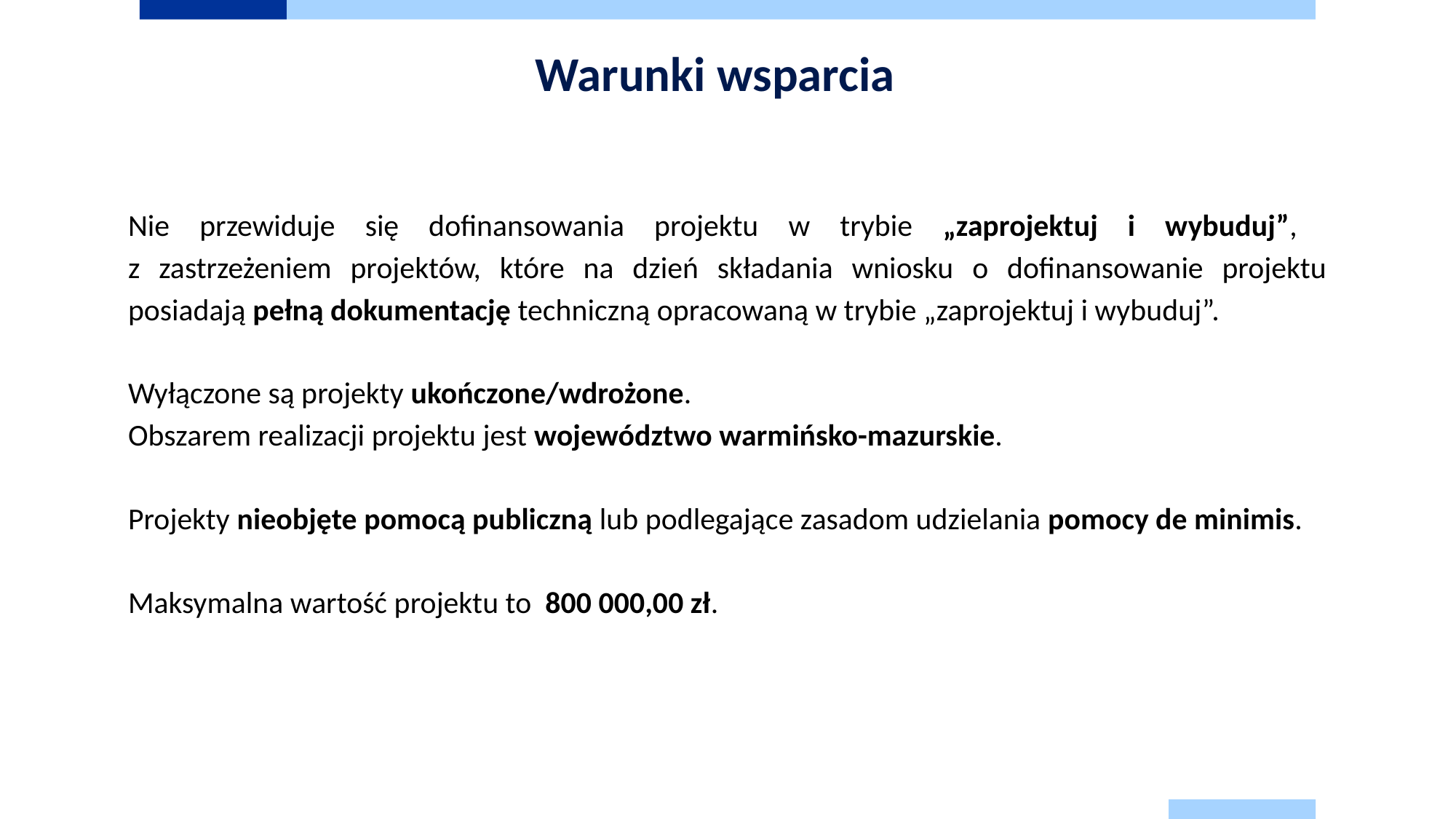

Warunki wsparcia
Nie przewiduje się dofinansowania projektu w trybie „zaprojektuj i wybuduj”,
z zastrzeżeniem projektów, które na dzień składania wniosku o dofinansowanie projektu posiadają pełną dokumentację techniczną opracowaną w trybie „zaprojektuj i wybuduj”.

Wyłączone są projekty ukończone/wdrożone.
Obszarem realizacji projektu jest województwo warmińsko-mazurskie.

Projekty nieobjęte pomocą publiczną lub podlegające zasadom udzielania pomocy de minimis.

Maksymalna wartość projektu to  800 000,00 zł.